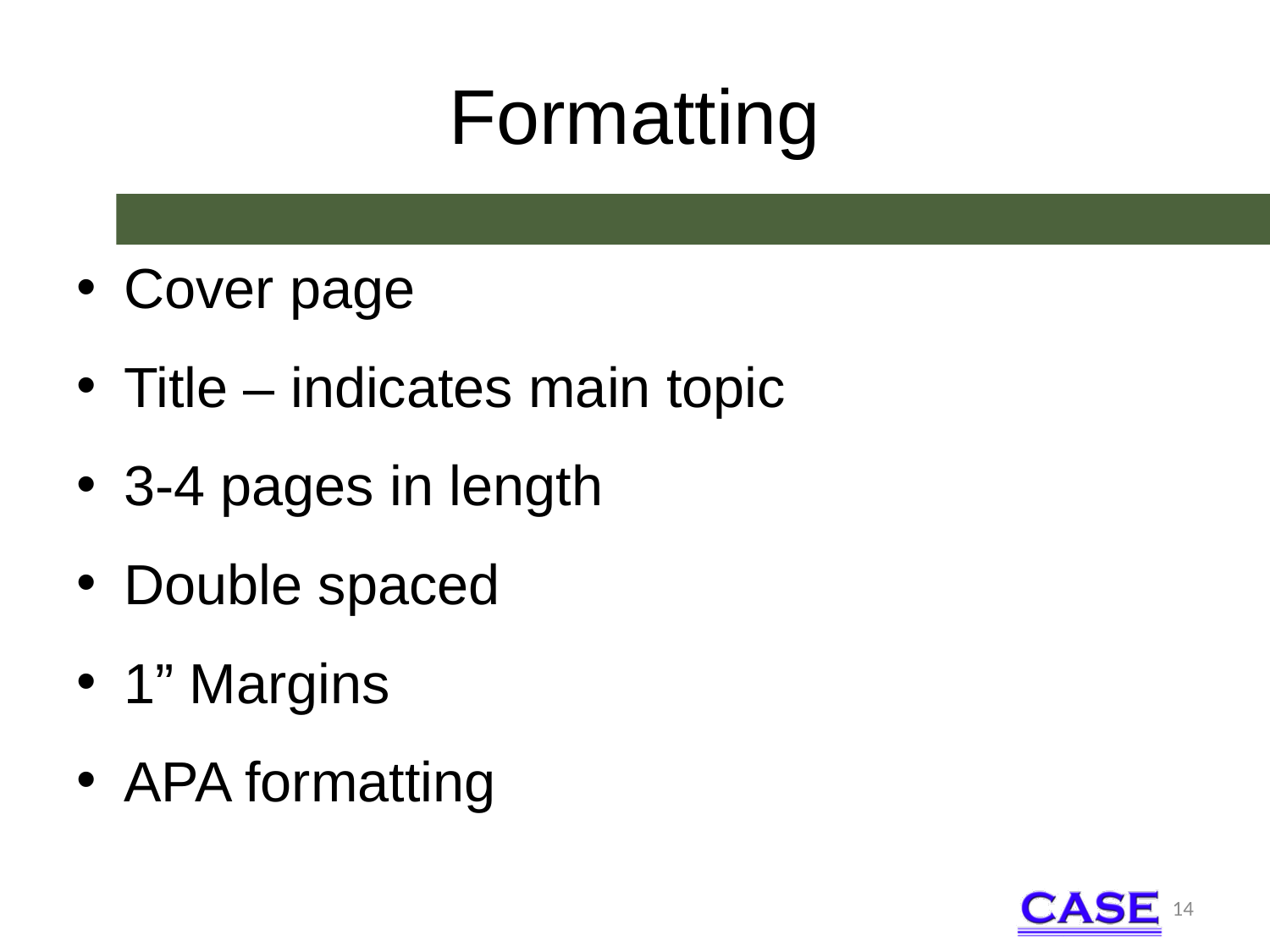

# Formatting
Cover page

Title – indicates main topic

3-4 pages in length

Double spaced

1” Margins

APA formatting
14